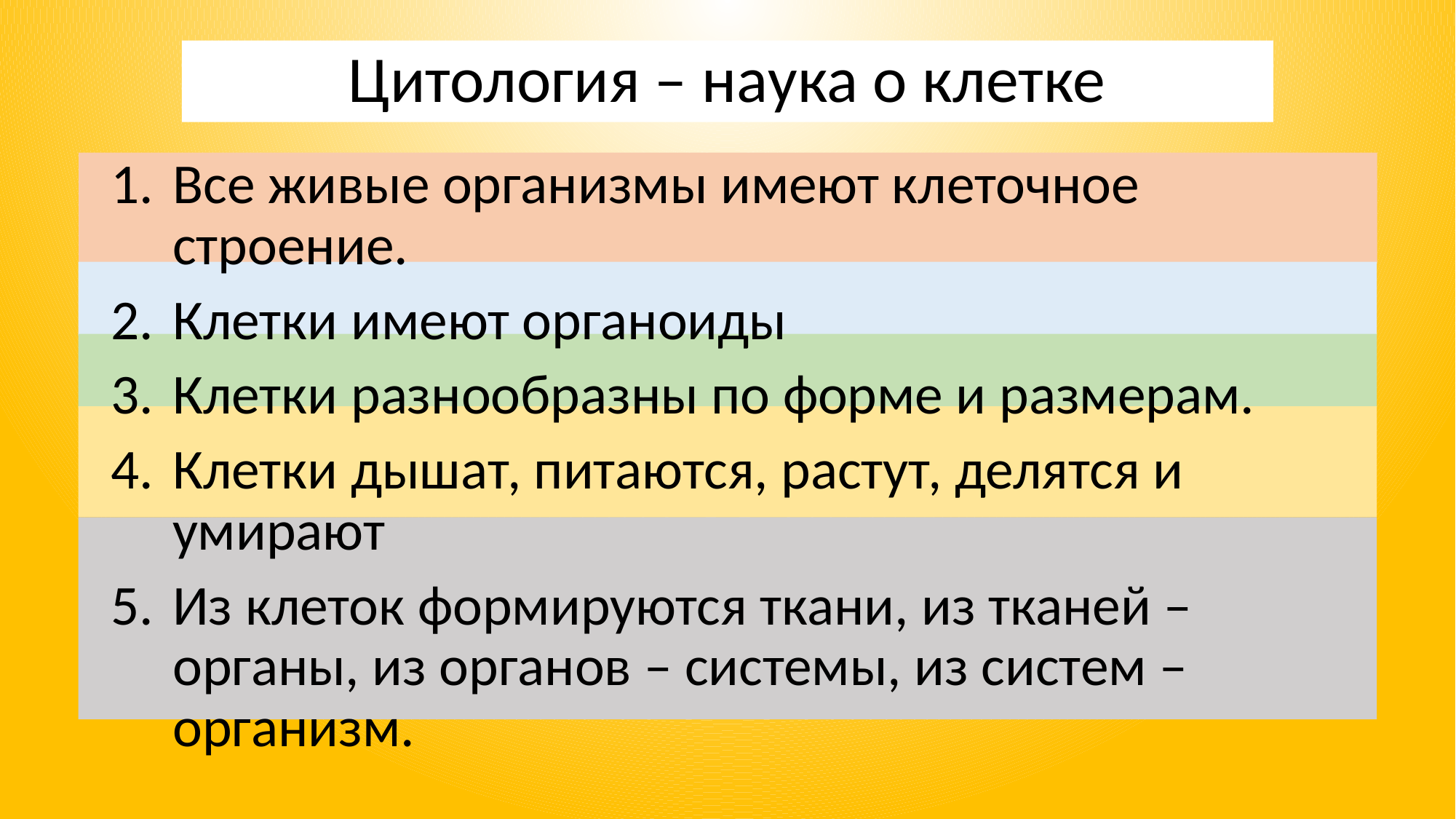

Цитология – наука о клетке
Все живые организмы имеют клеточное строение.
Клетки имеют органоиды
Клетки разнообразны по форме и размерам.
Клетки дышат, питаются, растут, делятся и умирают
Из клеток формируются ткани, из тканей – органы, из органов – системы, из систем – организм.